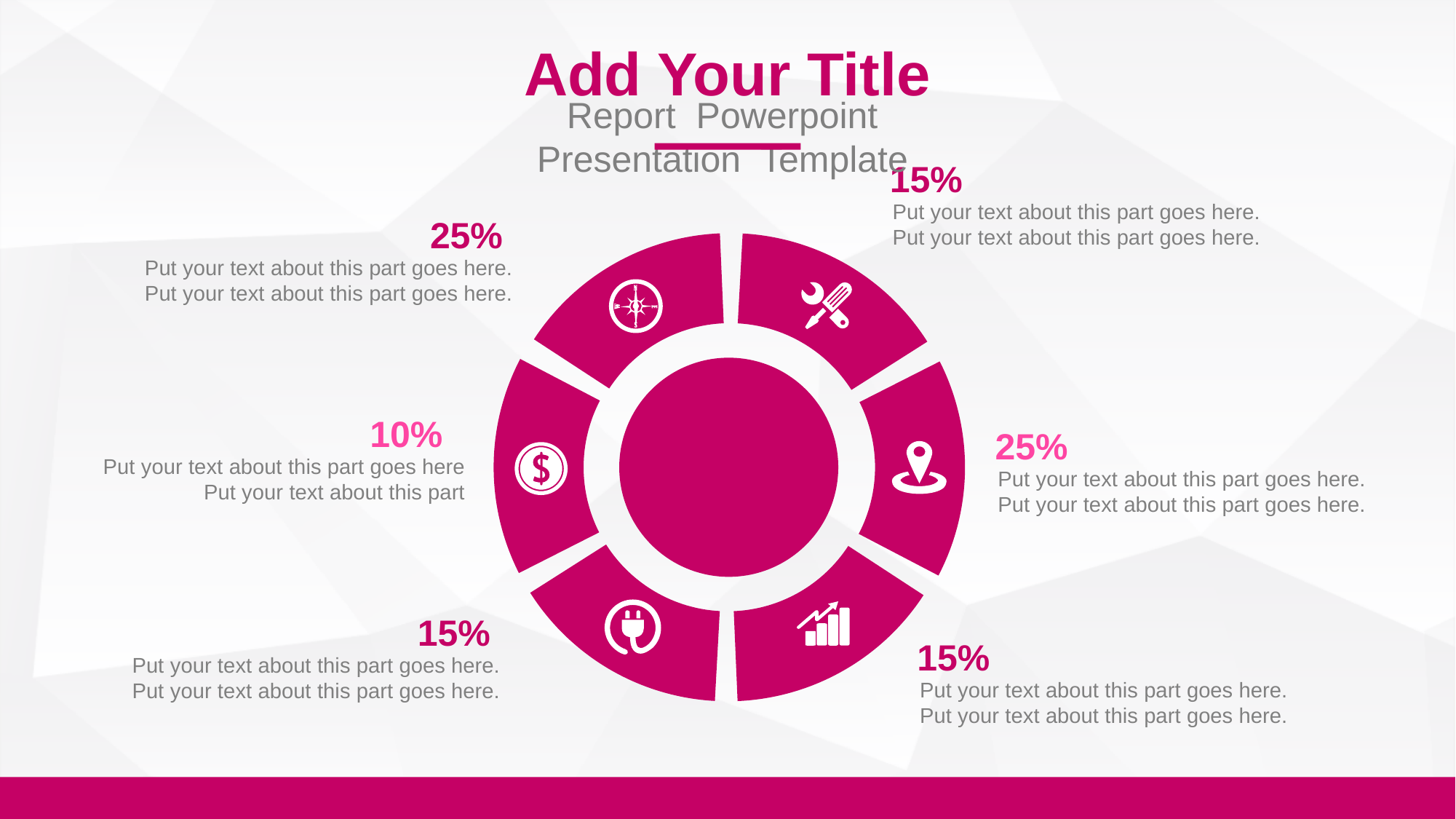

Add Your Title
Report  Powerpoint  Presentation  Template

15%
Put your text about this part goes here. Put your text about this part goes here.
25%
Put your text about this part goes here. Put your text about this part goes here.

10%
Put your text about this part goes here Put your text about this part
25%
Put your text about this part goes here. Put your text about this part goes here.

15%
Put your text about this part goes here. Put your text about this part goes here.
15%
Put your text about this part goes here. Put your text about this part goes here.